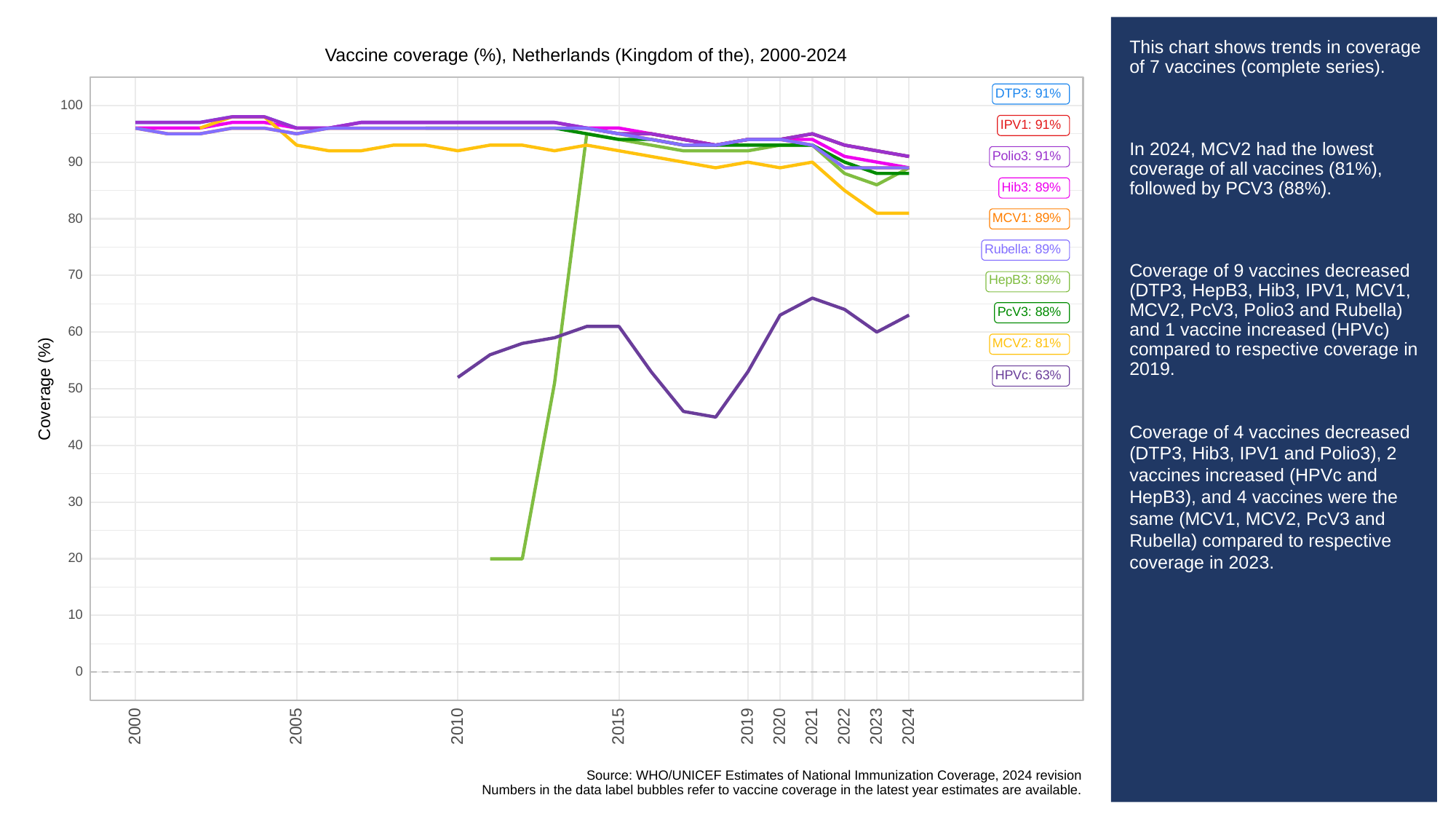

# This chart shows trends in coverage of 7 vaccines (complete series).

In 2024, MCV2 had the lowest coverage of all vaccines (81%), followed by PCV3 (88%).

Coverage of 9 vaccines decreased (DTP3, HepB3, Hib3, IPV1, MCV1, MCV2, PcV3, Polio3 and Rubella) and 1 vaccine increased (HPVc) compared to respective coverage in 2019.

Coverage of 4 vaccines decreased (DTP3, Hib3, IPV1 and Polio3), 2 vaccines increased (HPVc and HepB3), and 4 vaccines were the same (MCV1, MCV2, PcV3 and Rubella) compared to respective coverage in 2023.

Vaccine coverage (%), Netherlands (Kingdom of the), 2000-2024

DTP3: 91%

100

IPV1: 91%

Polio3: 91%

90

Hib3: 89%

80
MCV1: 89%

Rubella: 89%

70

HepB3: 89%

PcV3: 88%

60

MCV2: 81%

HPVc: 63%
Coverage (%)
50

40

30

20

10

0

2023
2000
2005
2010
2015
2019
2020
2021
2022
2024
Source: WHO/UNICEF Estimates of National Immunization Coverage, 2024 revision
Numbers in the data label bubbles refer to vaccine coverage in the latest year estimates are available.